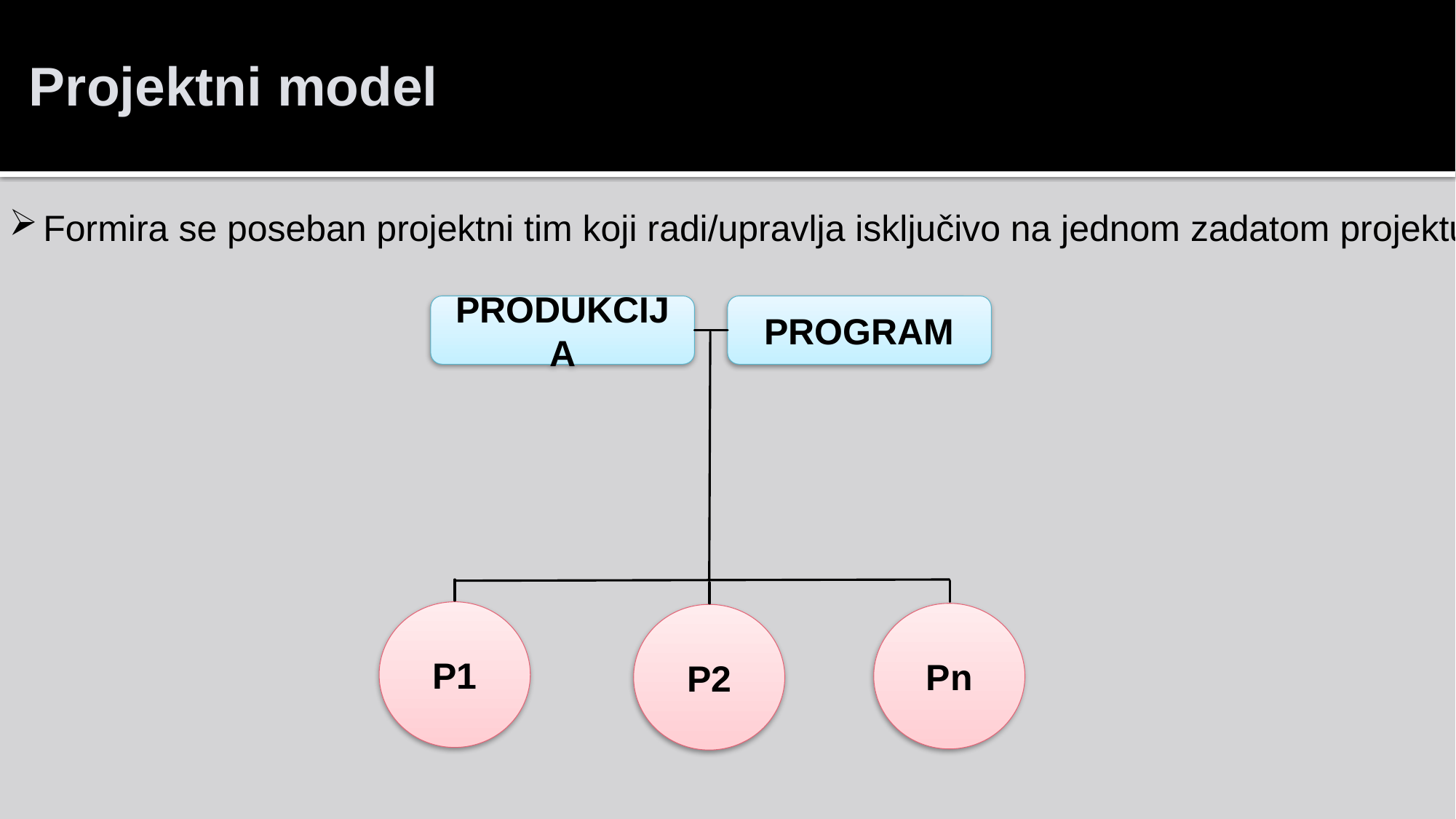

# Projektni model

Formira se poseban projektni tim koji radi/upravlja isključivo na jednom zadatom projektu
PRODUKCIJA
PROGRAM
P1
Pn
P2